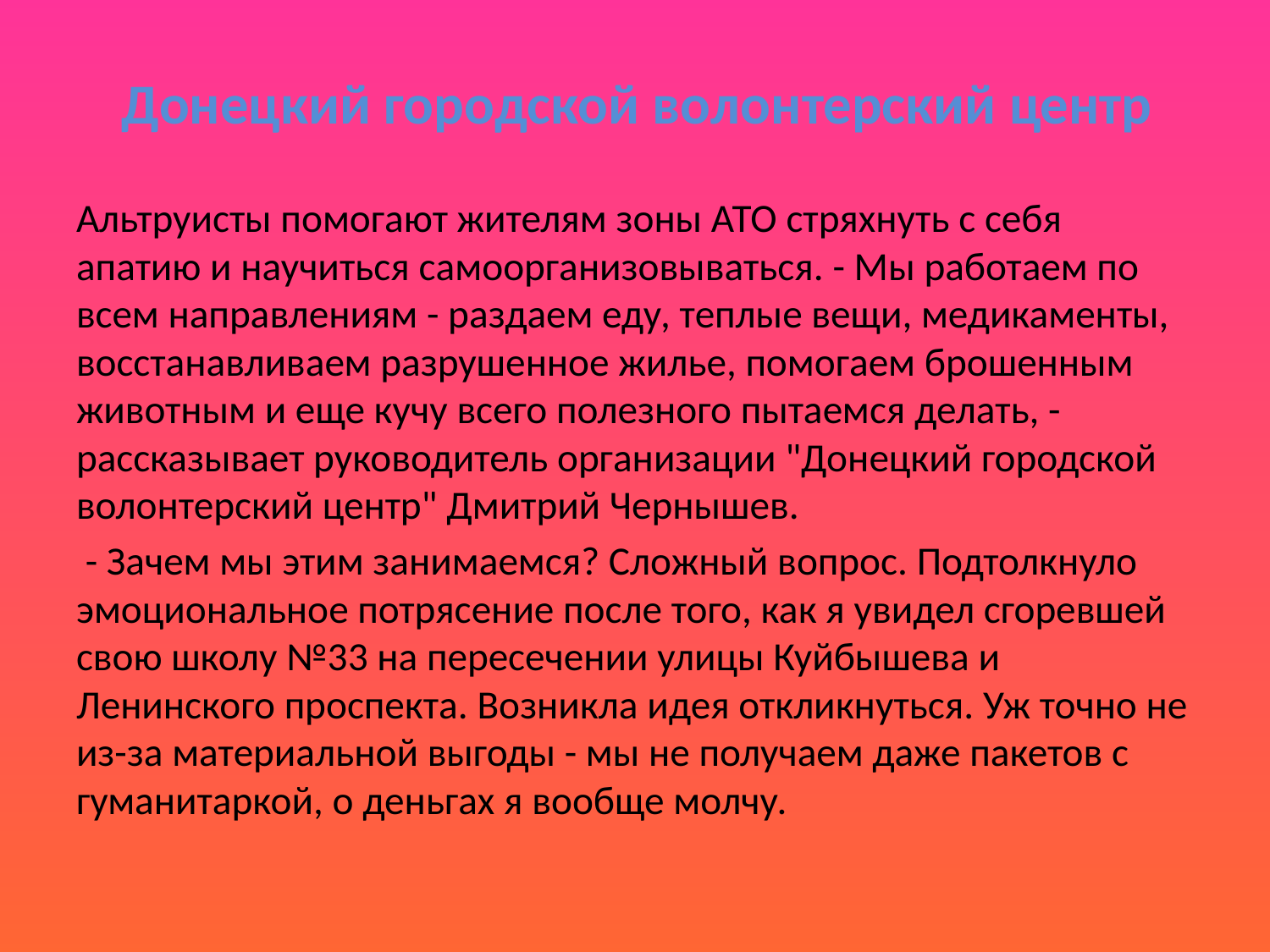

# Донецкий городской волонтерский центр

Альтруисты помогают жителям зоны АТО стряхнуть с себя апатию и научиться самоорганизовываться. - Мы работаем по всем направлениям - раздаем еду, теплые вещи, медикаменты, восстанавливаем разрушенное жилье, помогаем брошенным животным и еще кучу всего полезного пытаемся делать, - рассказывает руководитель организации "Донецкий городской волонтерский центр" Дмитрий Чернышев.
 - Зачем мы этим занимаемся? Сложный вопрос. Подтолкнуло эмоциональное потрясение после того, как я увидел сгоревшей свою школу №33 на пересечении улицы Куйбышева и Ленинского проспекта. Возникла идея откликнуться. Уж точно не из-за материальной выгоды - мы не получаем даже пакетов с гуманитаркой, о деньгах я вообще молчу.